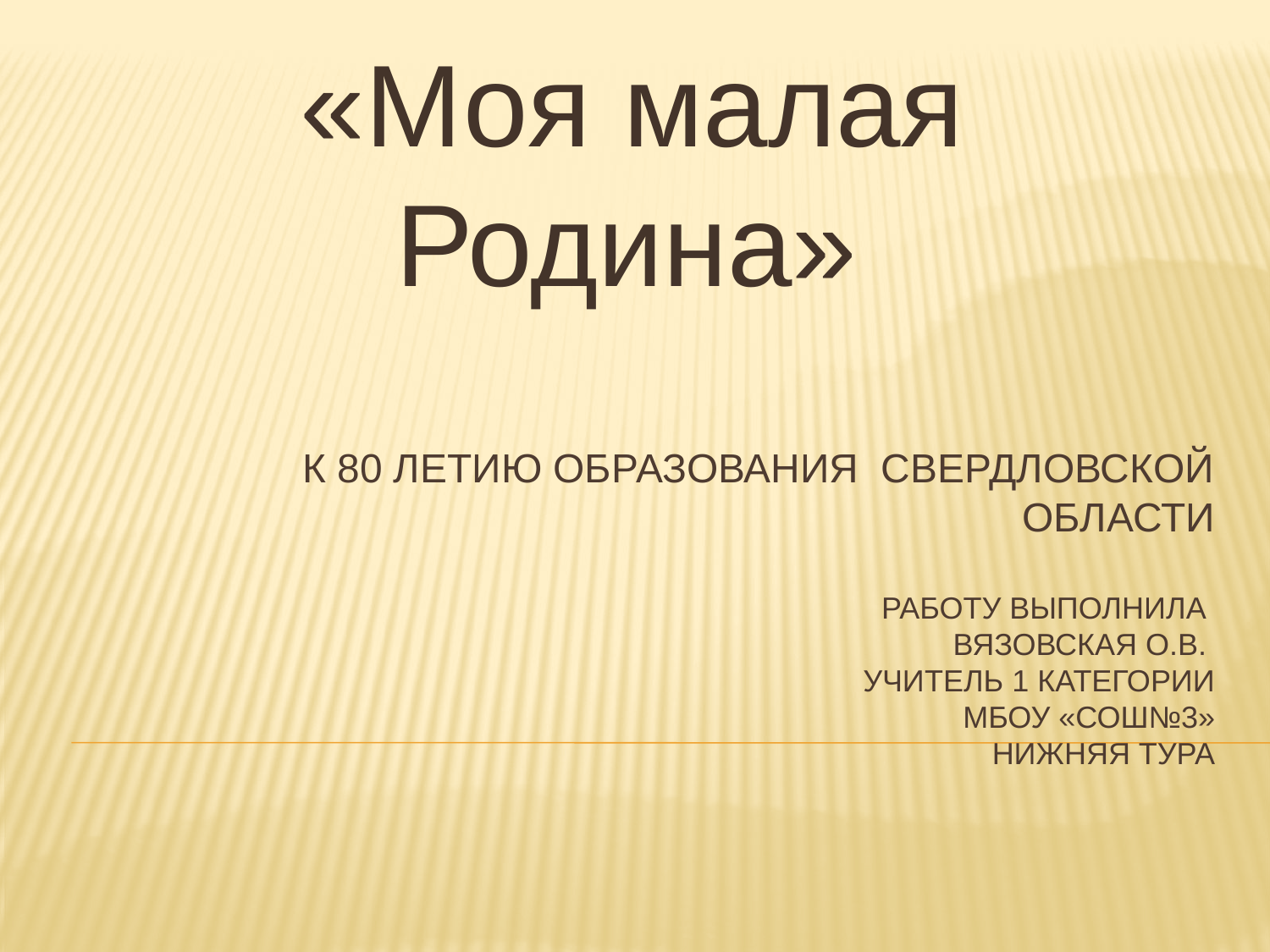

«Моя малая Родина»
# К 80 летию образования  свердловской области работу выполнила Вязовская О.В. Учитель 1 категории МБОУ «СОШ№3» Нижняя Тура